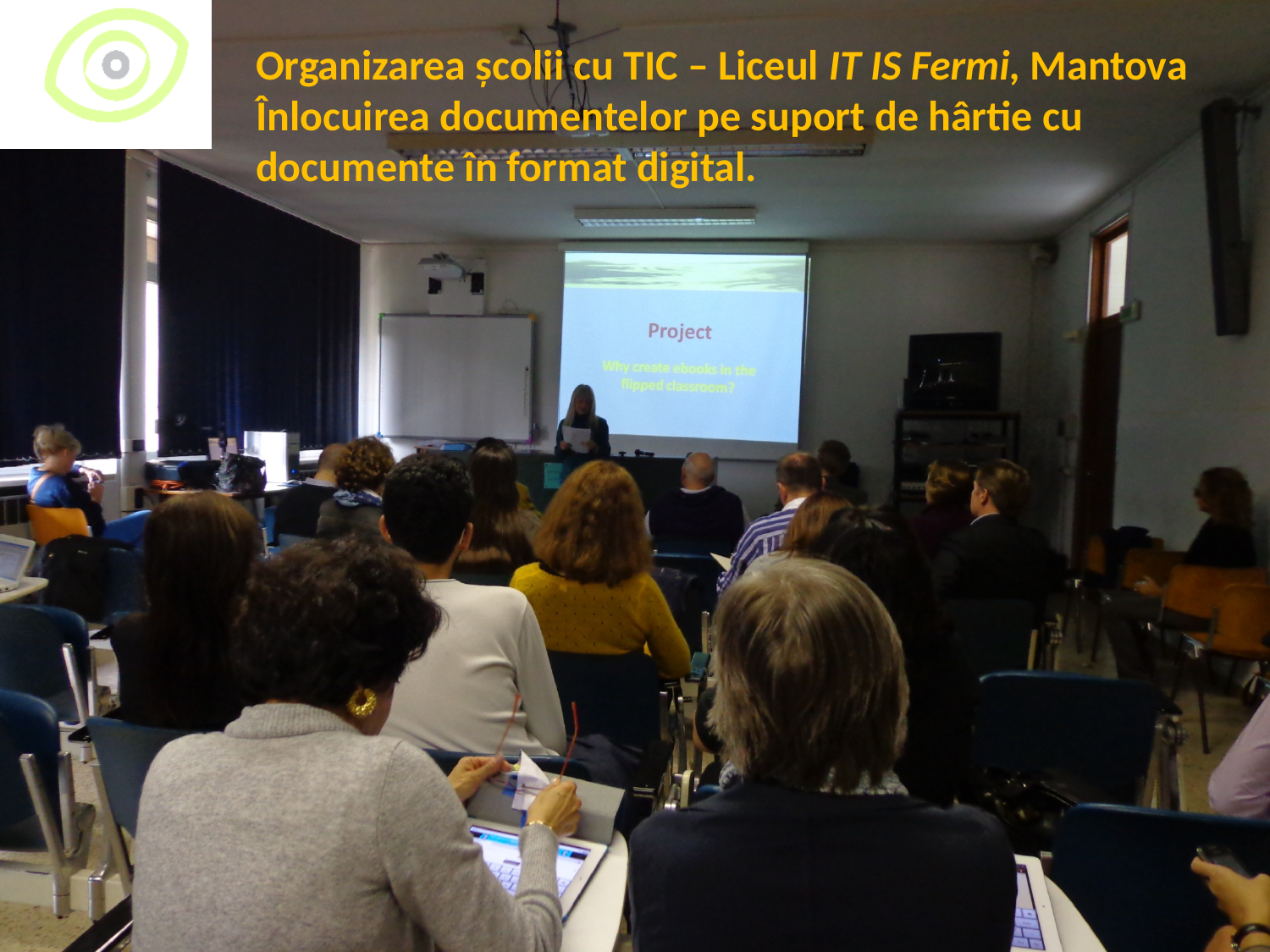

Organizarea școlii cu TIC – Liceul IT IS Fermi, Mantova
Înlocuirea documentelor pe suport de hârtie cu documente în format digital.